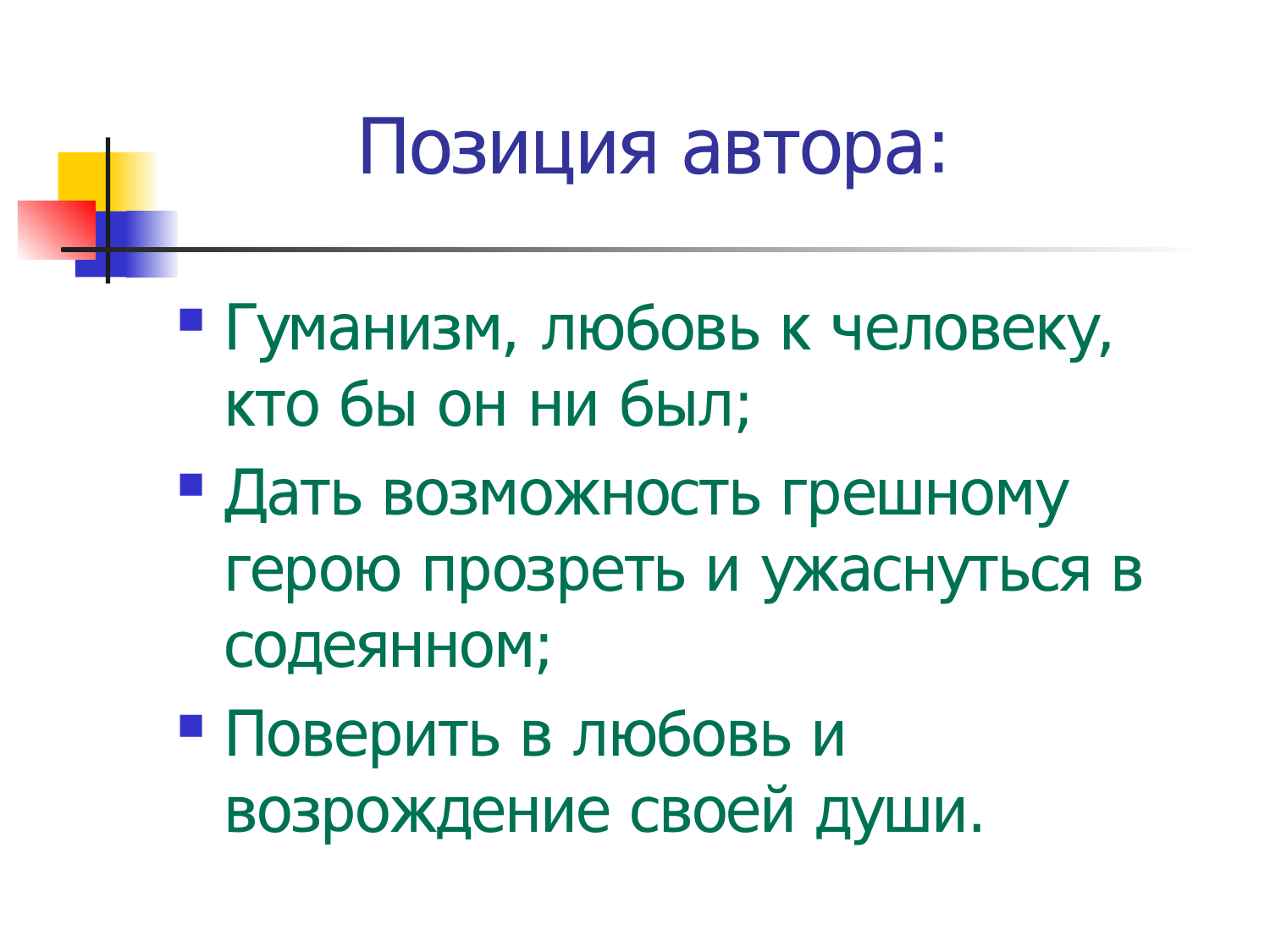

# Позиция автора:
Гуманизм, любовь к человеку, кто бы он ни был;
Дать возможность грешному герою прозреть и ужаснуться в содеянном;
Поверить в любовь и возрождение своей души.